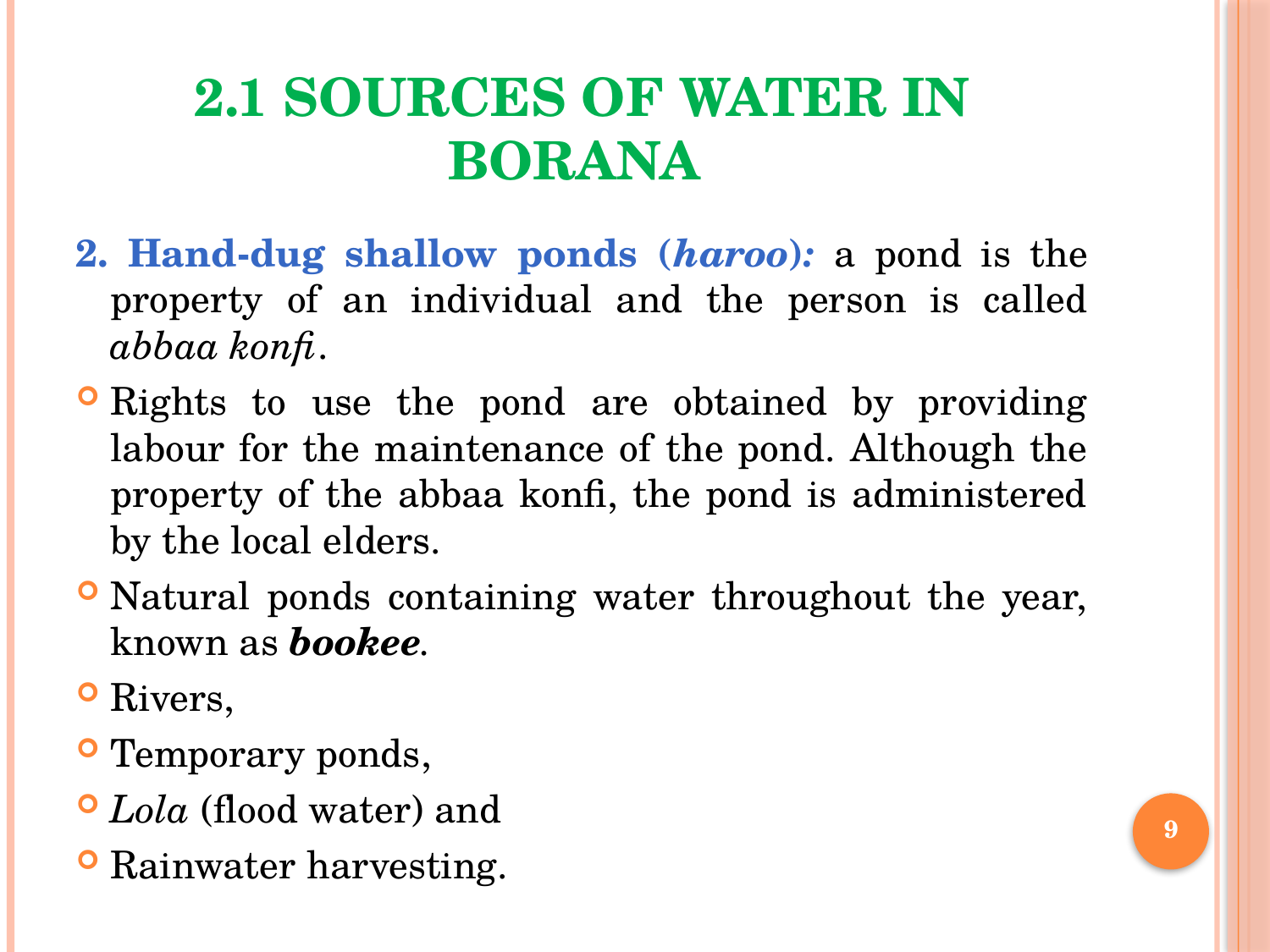

# 2.1 Sources of Water In Borana
2. Hand-dug shallow ponds (haroo): a pond is the property of an individual and the person is called abbaa konfi.
Rights to use the pond are obtained by providing labour for the maintenance of the pond. Although the property of the abbaa konfi, the pond is administered by the local elders.
Natural ponds containing water throughout the year, known as bookee.
Rivers,
Temporary ponds,
Lola (flood water) and
Rainwater harvesting.

9